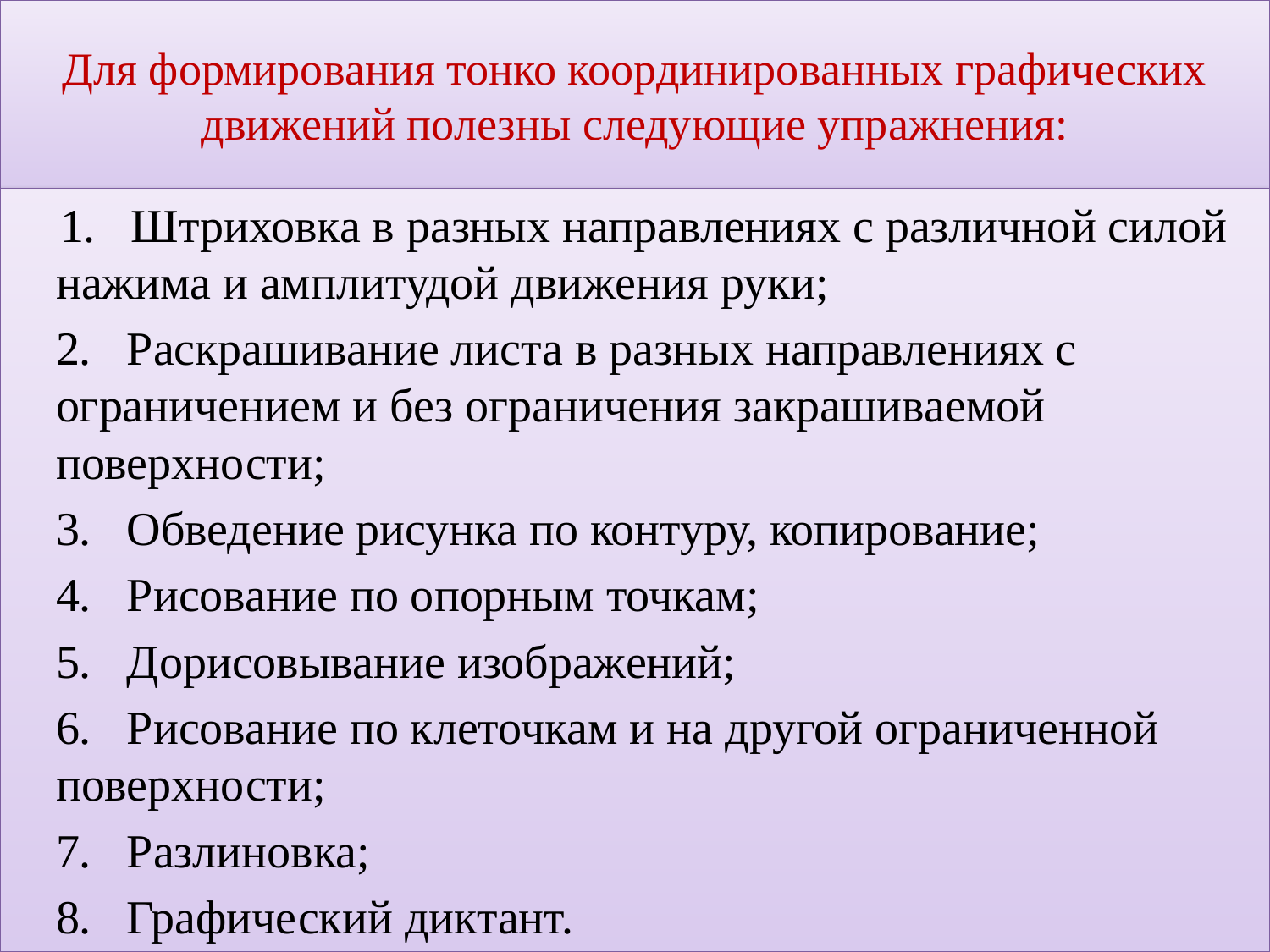

# Для формирования тонко координированных графических движений полезны следующие упражнения:
    1.   Штриховка в разных направлениях с различной силой нажима и амплитудой движения руки;
 	2.   Раскрашивание листа в разных направлениях с ограничением и без ограничения закрашиваемой поверхности;
 	3.   Обведение рисунка по контуру, копирование;
 	4.   Рисование по опорным точкам;
 	5.   Дорисовывание изображений;
 	6.   Рисование по клеточкам и на другой ограниченной поверхности;
 	7.   Разлиновка;
 	8.   Графический диктант.